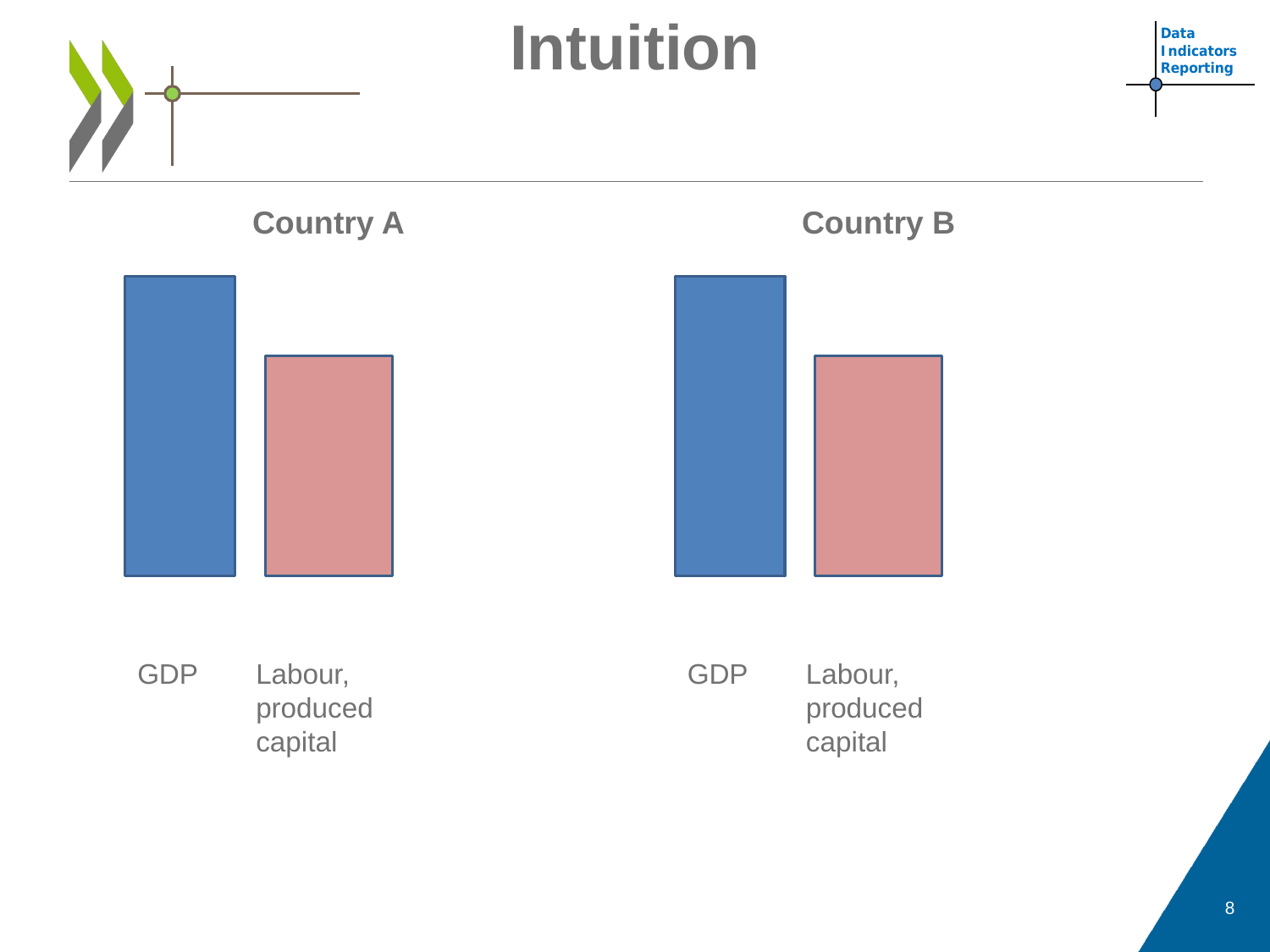

# Intuition
Country A
Country B

GDP
Labour, produced capital
GDP
Labour, produced capital
8